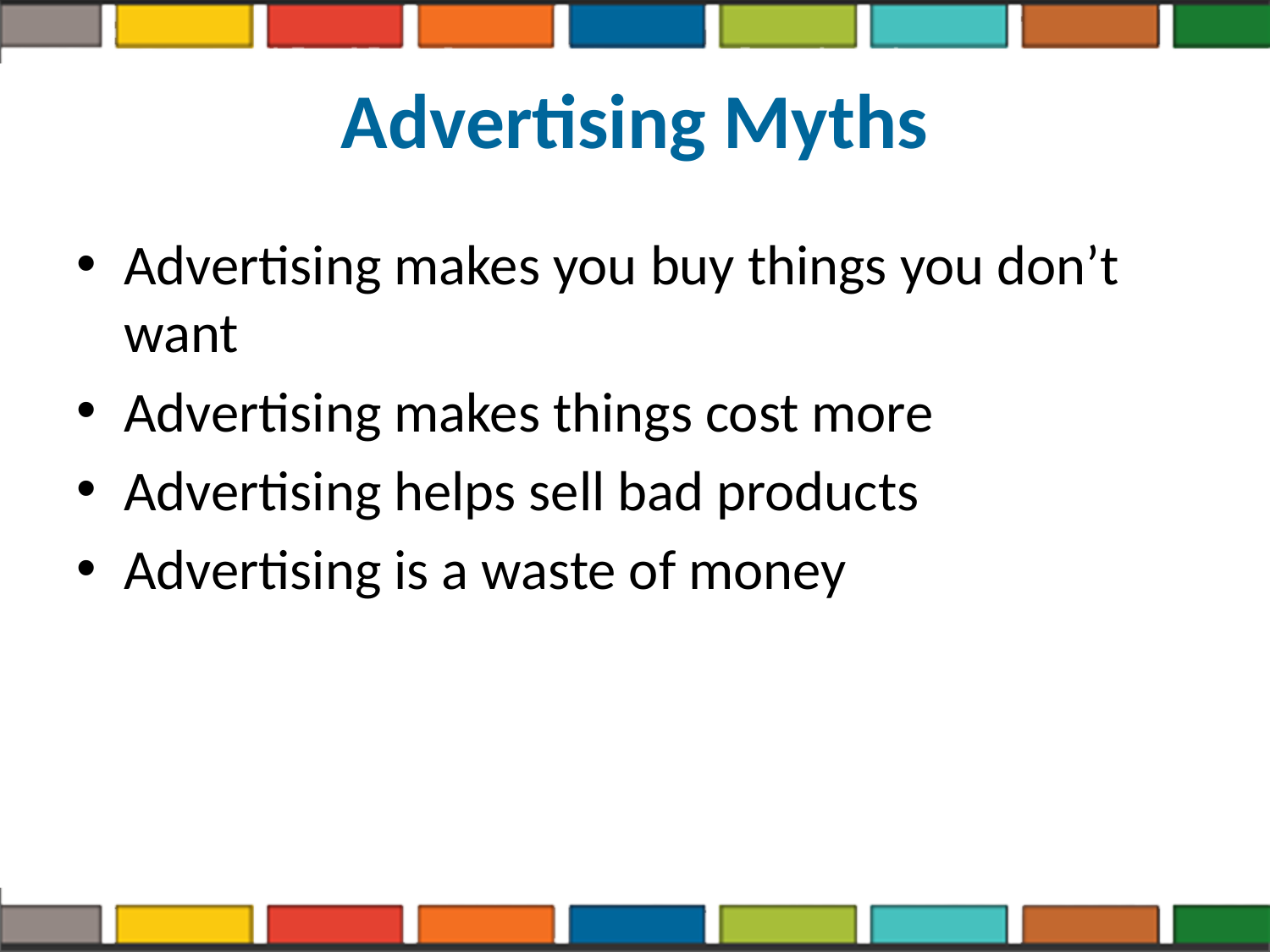

# Advertising Myths
Advertising makes you buy things you don’t want
Advertising makes things cost more
Advertising helps sell bad products
Advertising is a waste of money